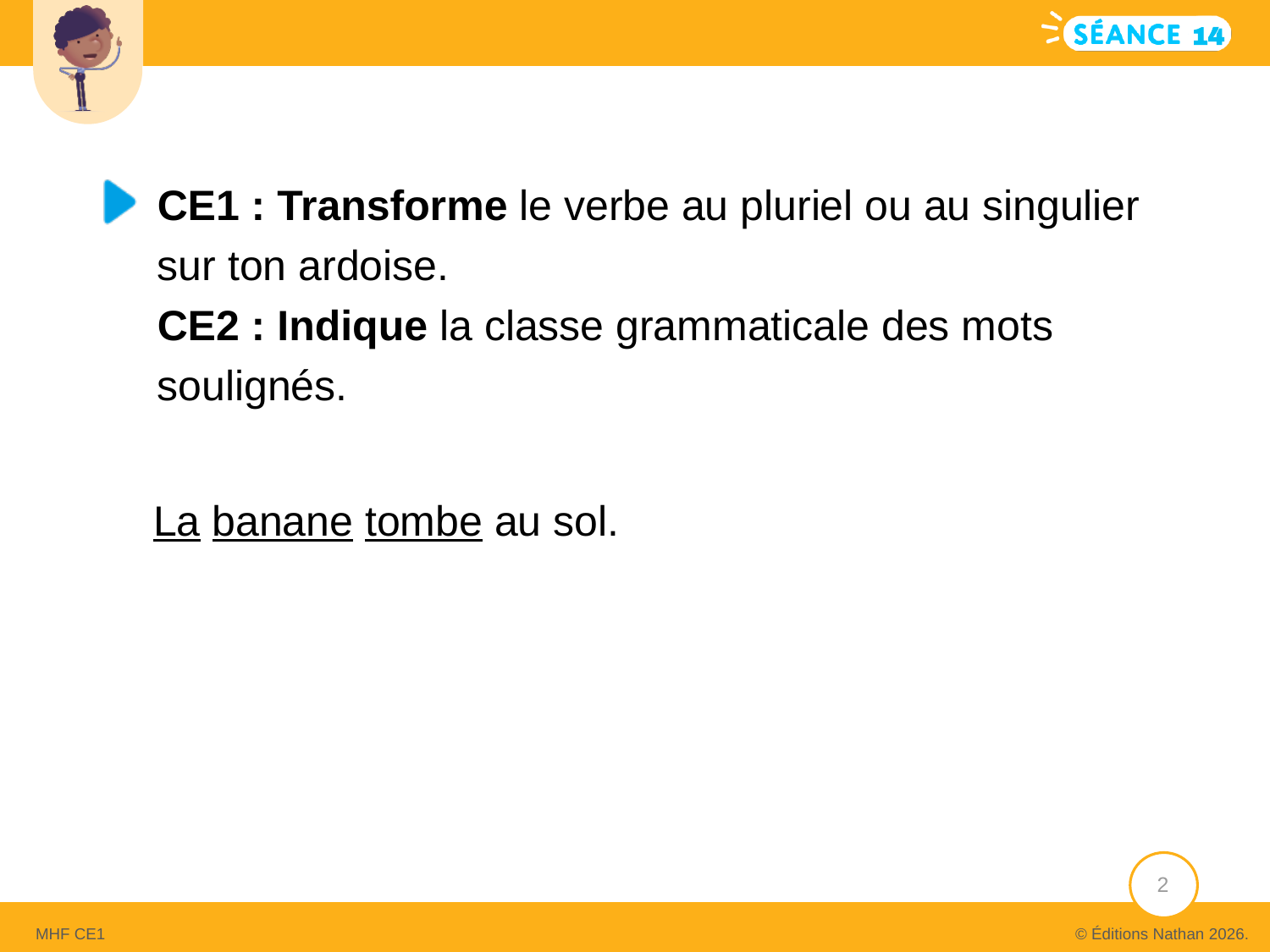

14
# CE1 : Transforme le verbe au pluriel ou au singulier sur ton ardoise. CE2 : Indique la classe grammaticale des mots soulignés.
La banane tombe au sol.
2